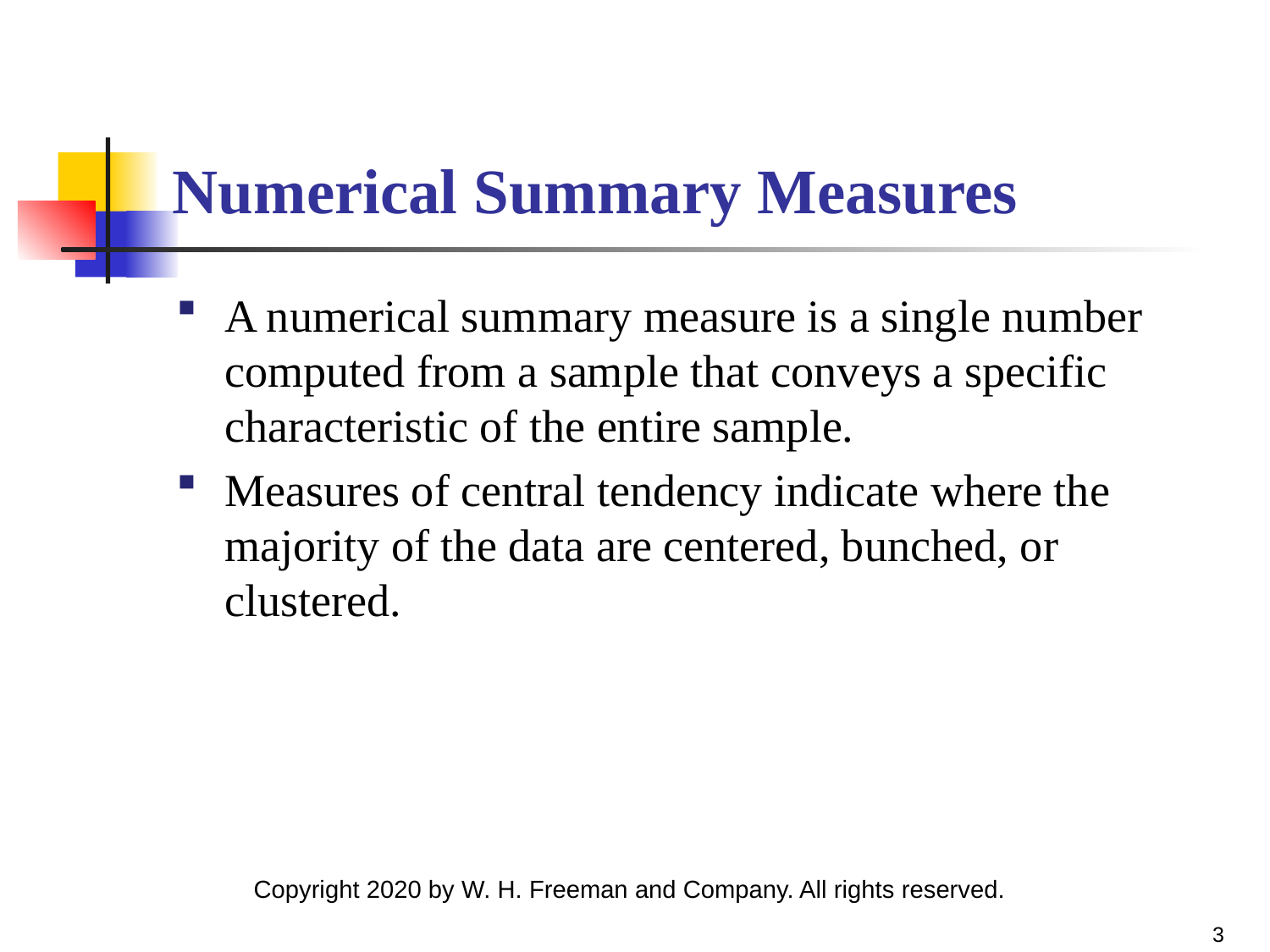

# Numerical Summary Measures
A numerical summary measure is a single number computed from a sample that conveys a specific characteristic of the entire sample.
Measures of central tendency indicate where the majority of the data are centered, bunched, or clustered.